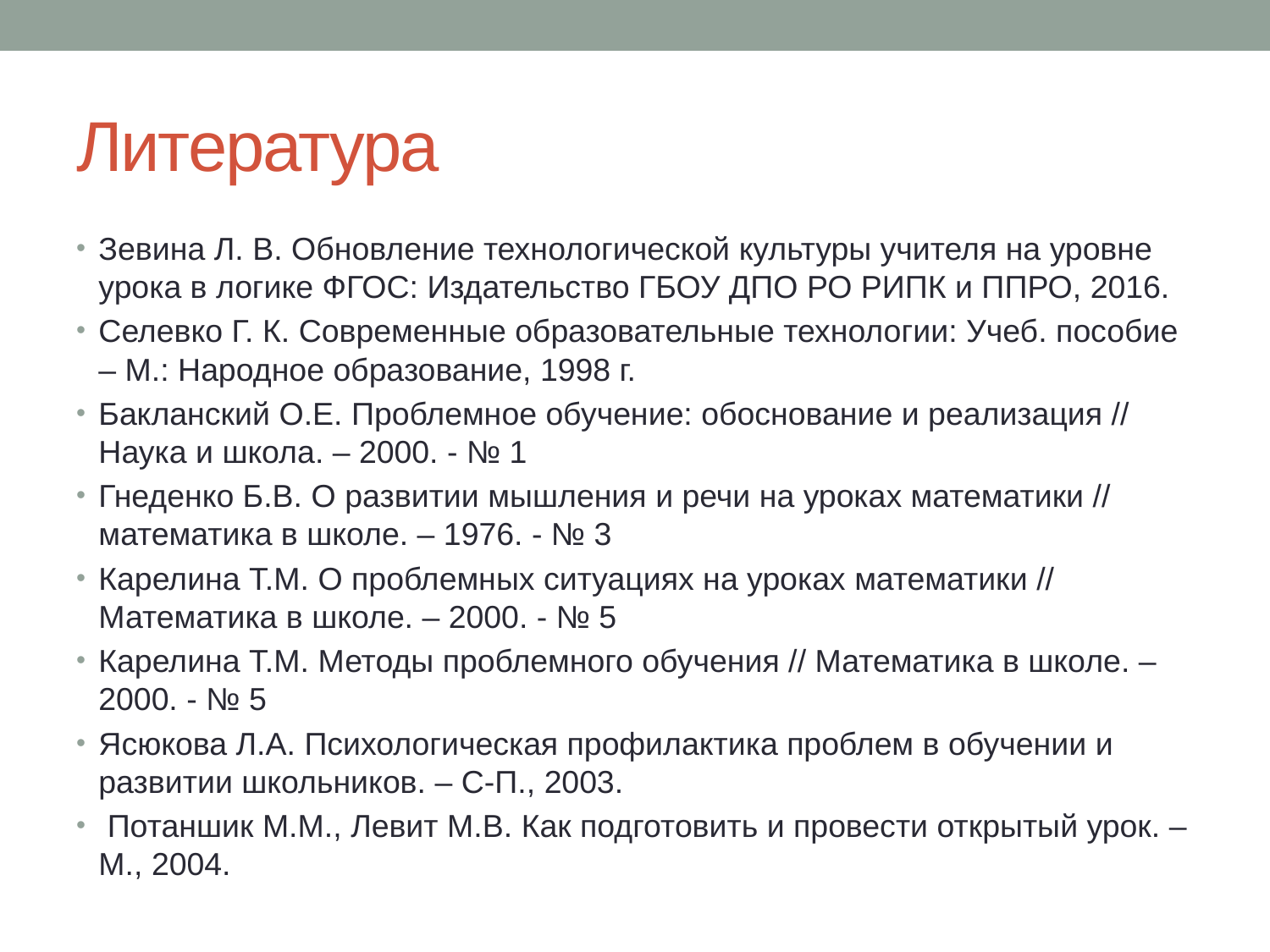

# Литература
Зевина Л. В. Обновление технологической культуры учителя на уровне урока в логике ФГОС: Издательство ГБОУ ДПО РО РИПК и ППРО, 2016.
Селевко Г. К. Современные образовательные технологии: Учеб. пособие – М.: Народное образование, 1998 г.
Бакланский О.Е. Проблемное обучение: обоснование и реализация // Наука и школа. – 2000. - № 1
Гнеденко Б.В. О развитии мышления и речи на уроках математики // математика в школе. – 1976. - № 3
Карелина Т.М. О проблемных ситуациях на уроках математики // Математика в школе. – 2000. - № 5
Карелина Т.М. Методы проблемного обучения // Математика в школе. – 2000. - № 5
Ясюкова Л.А. Психологическая профилактика проблем в обучении и развитии школьников. – С-П., 2003.
 Потаншик М.М., Левит М.В. Как подготовить и провести открытый урок. – М., 2004.